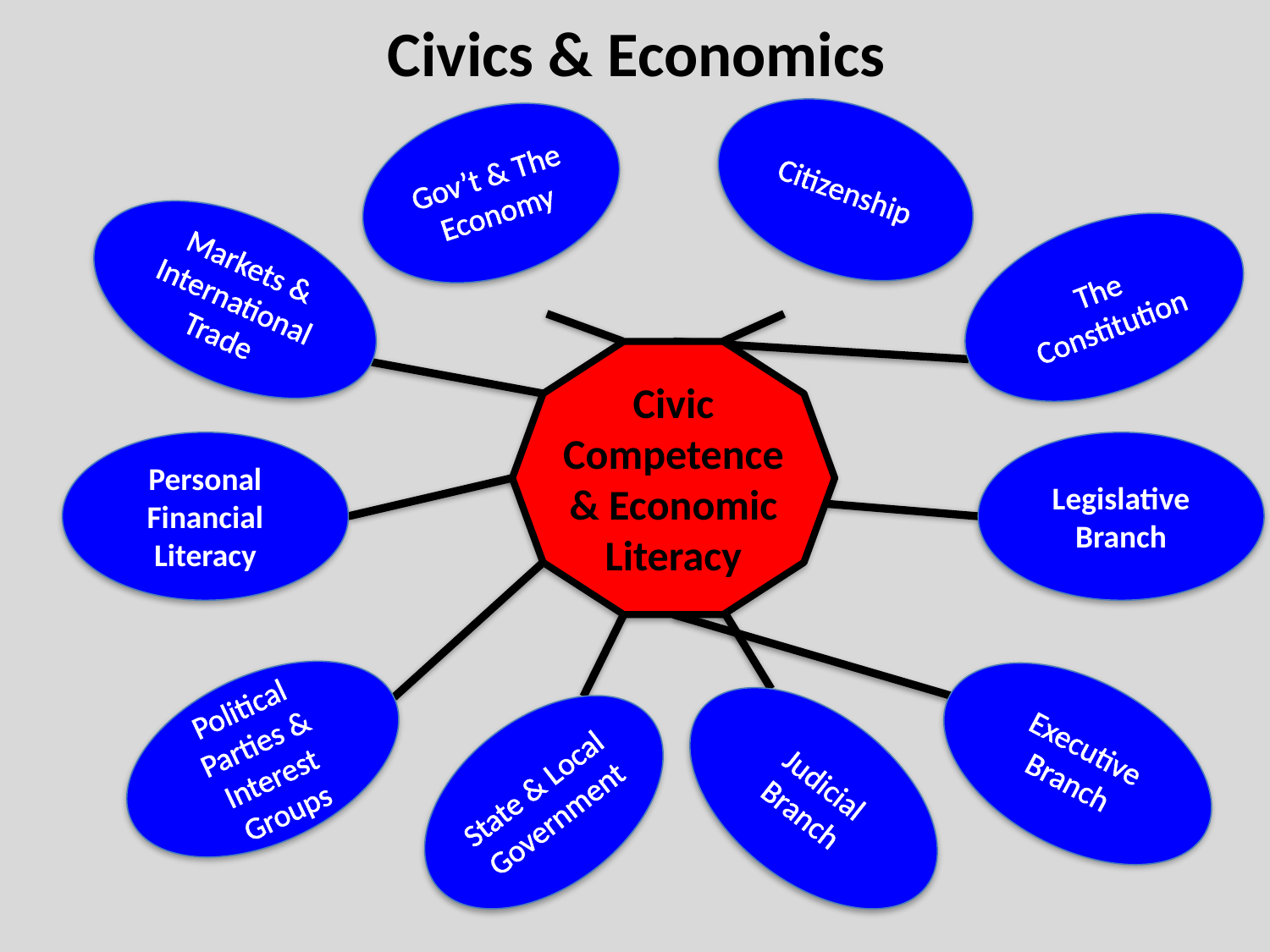

Civics & Economics
Citizenship
Gov’t & The Economy
Markets & International Trade
The Constitution
Civic Competence & Economic Literacy
Personal Financial Literacy
Legislative Branch
Political Parties & Interest Groups
Executive Branch
Judicial Branch
State & Local Government